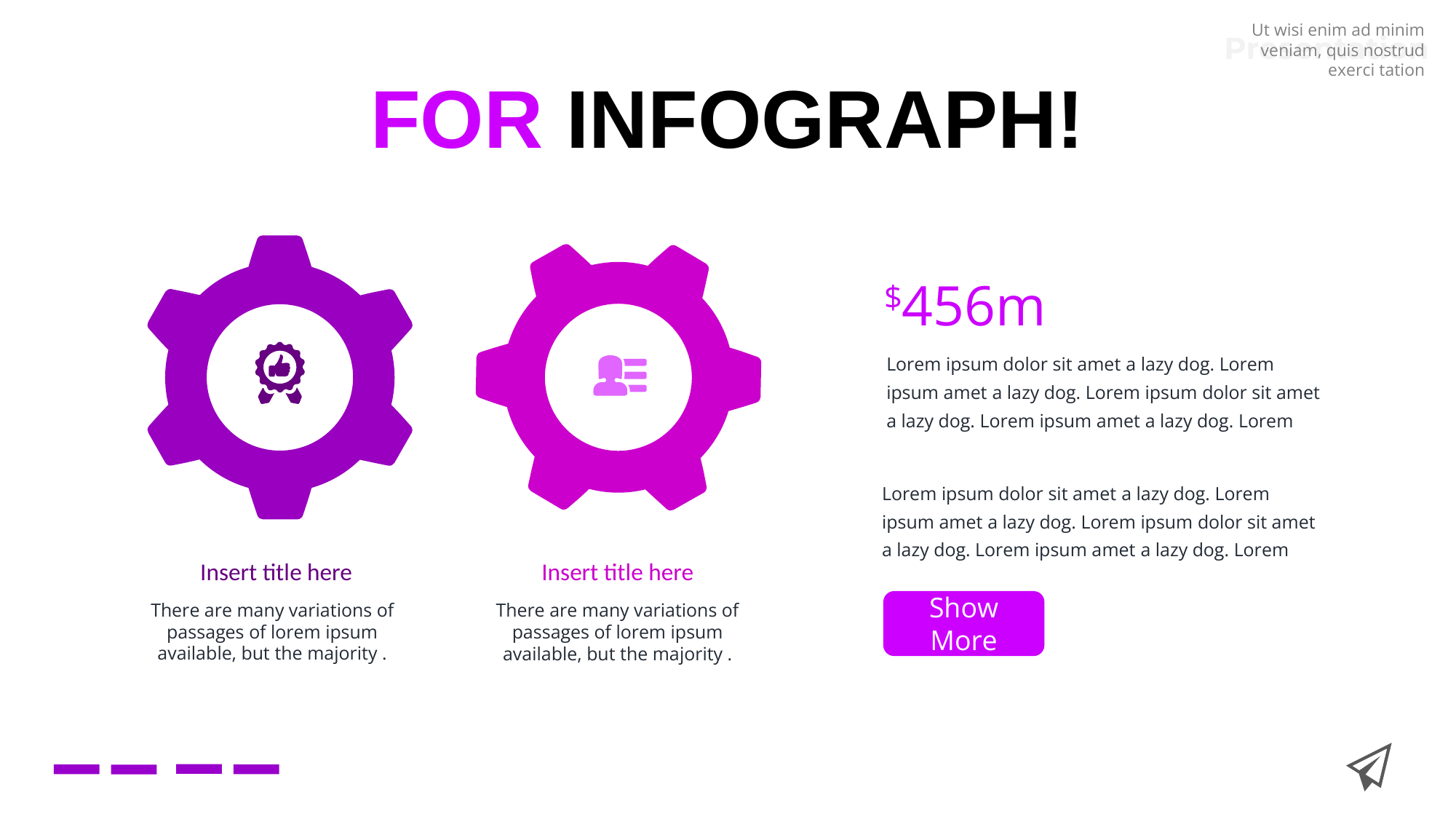

Ut wisi enim ad minim veniam, quis nostrud exerci tation
Presentation
FOR INFOGRAPH!

$456m
Lorem ipsum dolor sit amet a lazy dog. Lorem ipsum amet a lazy dog. Lorem ipsum dolor sit amet a lazy dog. Lorem ipsum amet a lazy dog. Lorem

Lorem ipsum dolor sit amet a lazy dog. Lorem ipsum amet a lazy dog. Lorem ipsum dolor sit amet a lazy dog. Lorem ipsum amet a lazy dog. Lorem
Insert title here
Insert title here
Show More
There are many variations of passages of lorem ipsum available, but the majority .
There are many variations of passages of lorem ipsum available, but the majority .